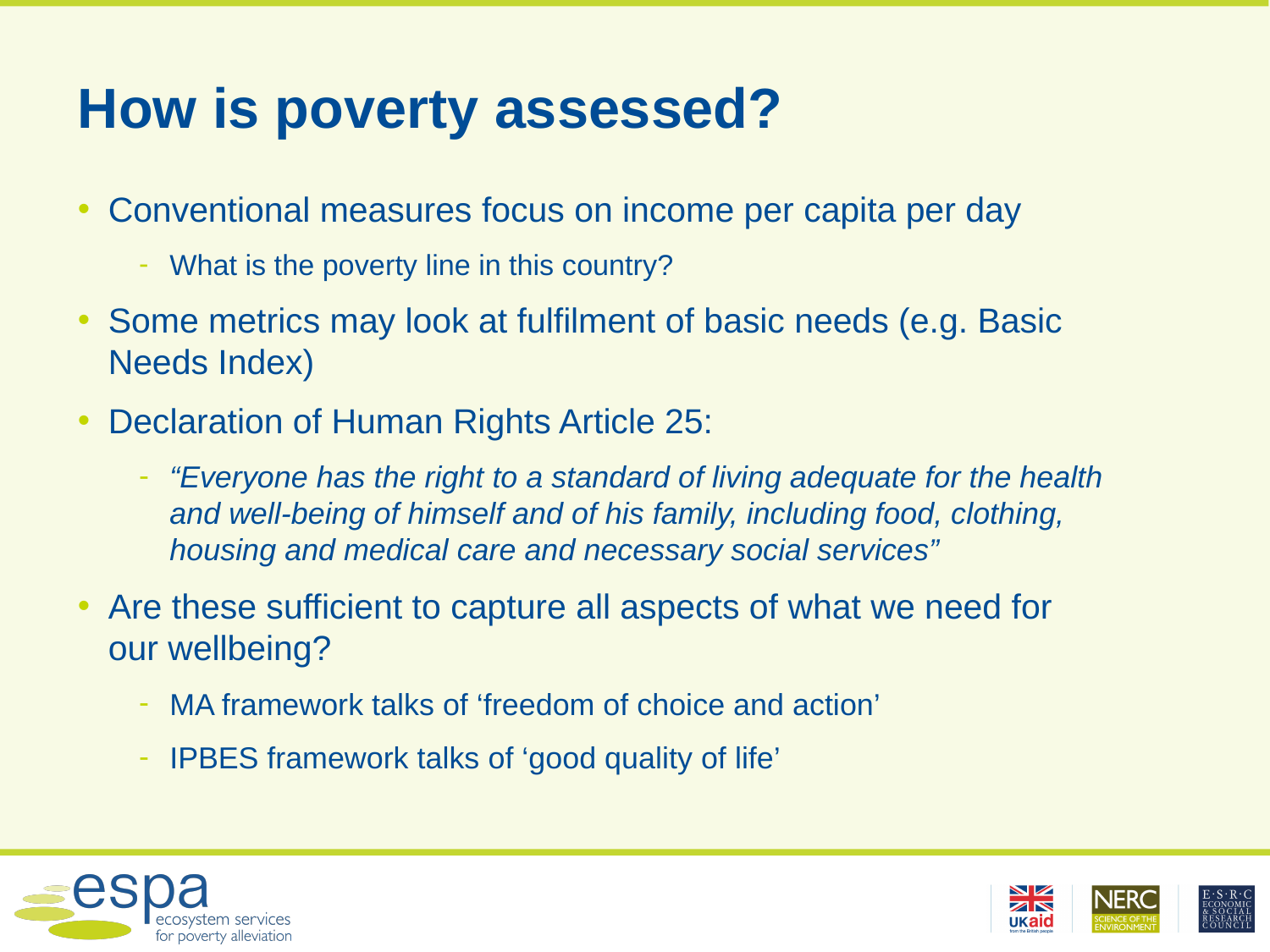

# How is poverty assessed?
Conventional measures focus on income per capita per day
What is the poverty line in this country?
Some metrics may look at fulfilment of basic needs (e.g. Basic Needs Index)
Declaration of Human Rights Article 25:
“Everyone has the right to a standard of living adequate for the health and well-being of himself and of his family, including food, clothing, housing and medical care and necessary social services”
Are these sufficient to capture all aspects of what we need for our wellbeing?
MA framework talks of ‘freedom of choice and action’
IPBES framework talks of ‘good quality of life’